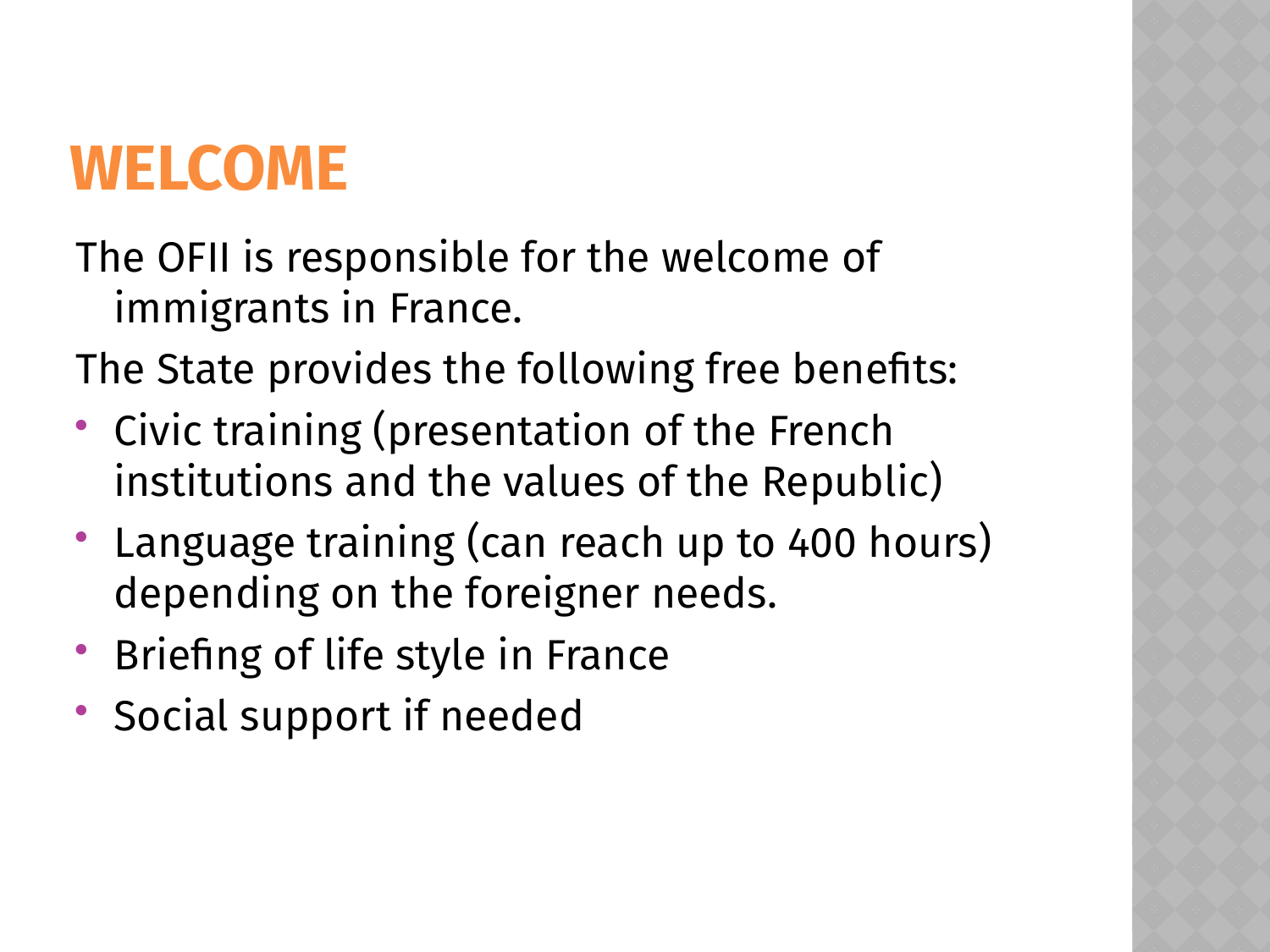

# Welcome
The OFII is responsible for the welcome of immigrants in France.
The State provides the following free benefits:
Civic training (presentation of the French institutions and the values of the Republic)
Language training (can reach up to 400 hours) depending on the foreigner needs.
Briefing of life style in France
Social support if needed